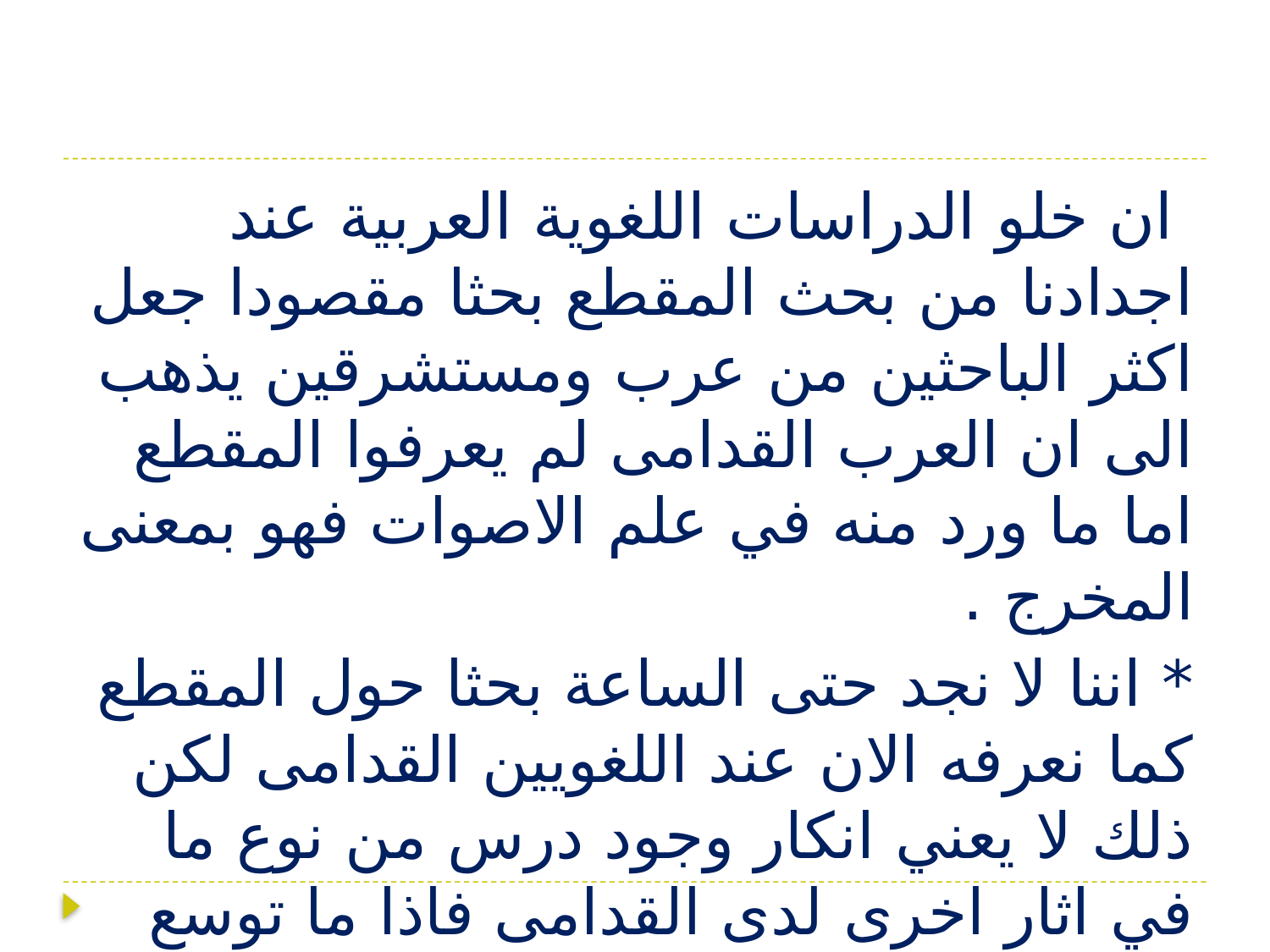

#
 ان خلو الدراسات اللغوية العربية عند اجدادنا من بحث المقطع بحثا مقصودا جعل اكثر الباحثين من عرب ومستشرقين يذهب الى ان العرب القدامى لم يعرفوا المقطع اما ما ورد منه في علم الاصوات فهو بمعنى المخرج .
* اننا لا نجد حتى الساعة بحثا حول المقطع كما نعرفه الان عند اللغويين القدامى لكن ذلك لا يعني انكار وجود درس من نوع ما في اثار اخرى لدى القدامى فاذا ما توسع الباحث في معطيات الدرس المقطعي دون الالتفات للمصطلح , فان نظام العروض العربي القائم على مبدأ الحركة والسكون ليجد تطابقا لافتا بينه وبين نظام المقطع في الدرس الحديث .